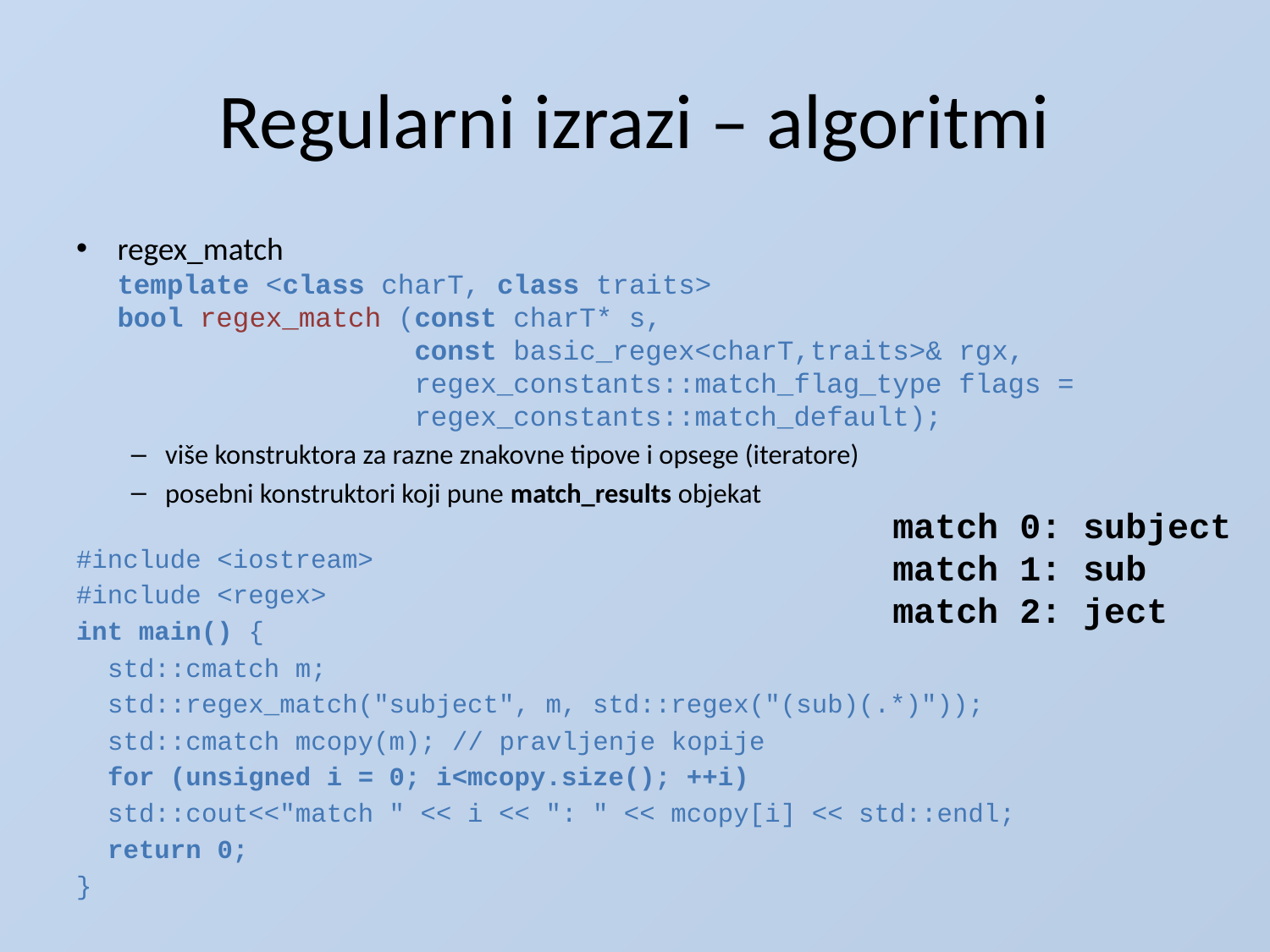

# Regularni izrazi – algoritmi
regex_match
template <class charT, class traits>
bool regex_match (const charT* s,
                  const basic_regex<charT,traits>& rgx,
                  regex_constants::match_flag_type flags =
                  regex_constants::match_default);
više konstruktora za razne znakovne tipove i opsege (iteratore)
posebni konstruktori koji pune match_results objekat

#include <iostream>
#include <regex>
int main() {
  std::cmatch m;
  std::regex_match("subject", m, std::regex("(sub)(.*)"));
  std::cmatch mcopy(m); // pravljenje kopije
  for (unsigned i = 0; i<mcopy.size(); ++i)
  std::cout<<"match " << i << ": " << mcopy[i] << std::endl;
  return 0;
}
match 0: subject
match 1: sub
match 2: ject